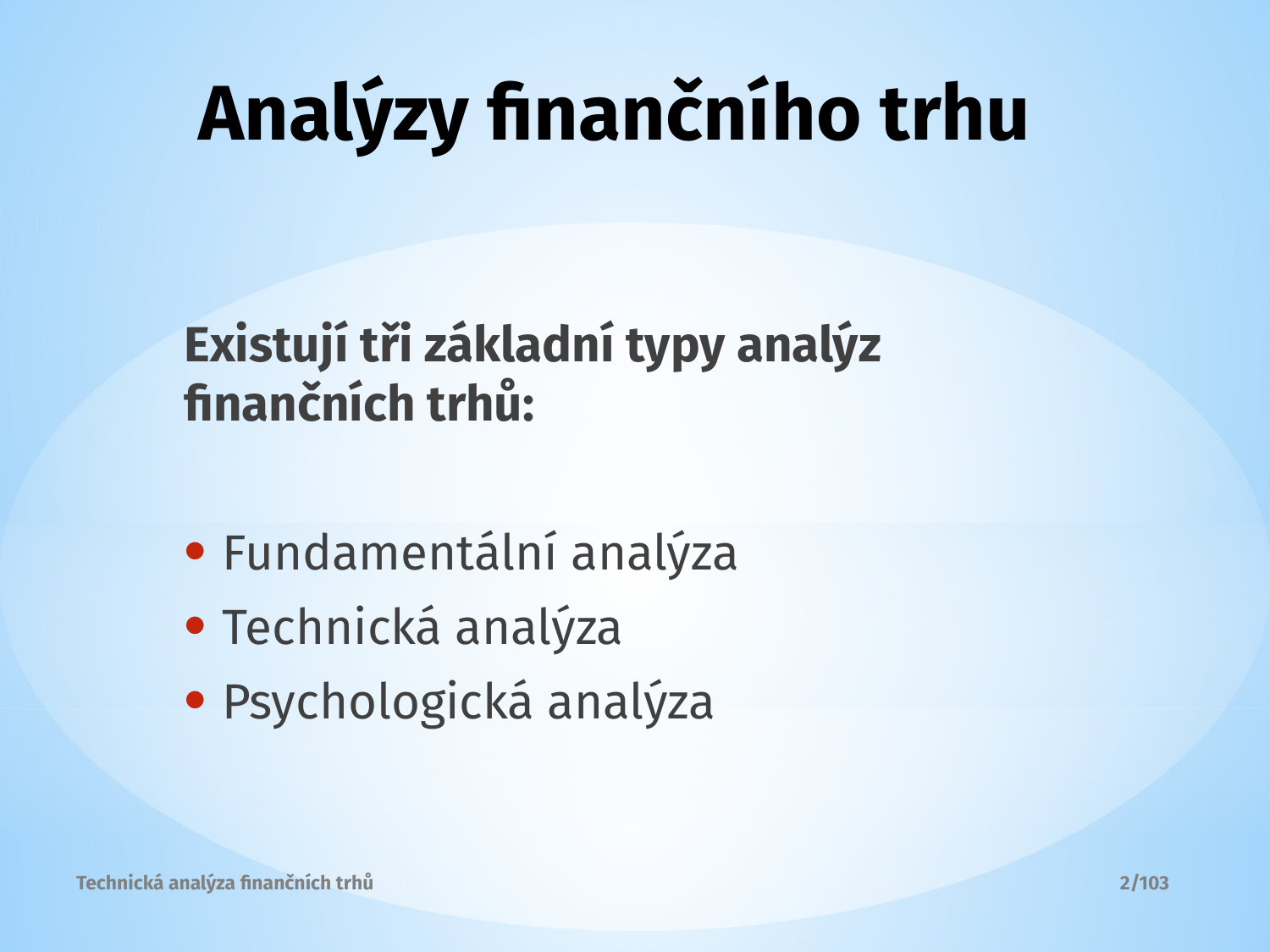

# Analýzy finančního trhu
Existují tři základní typy analýz finančních trhů:

 Fundamentální analýza
 Technická analýza
 Psychologická analýza
Technická analýza finančních trhů 						      2/103